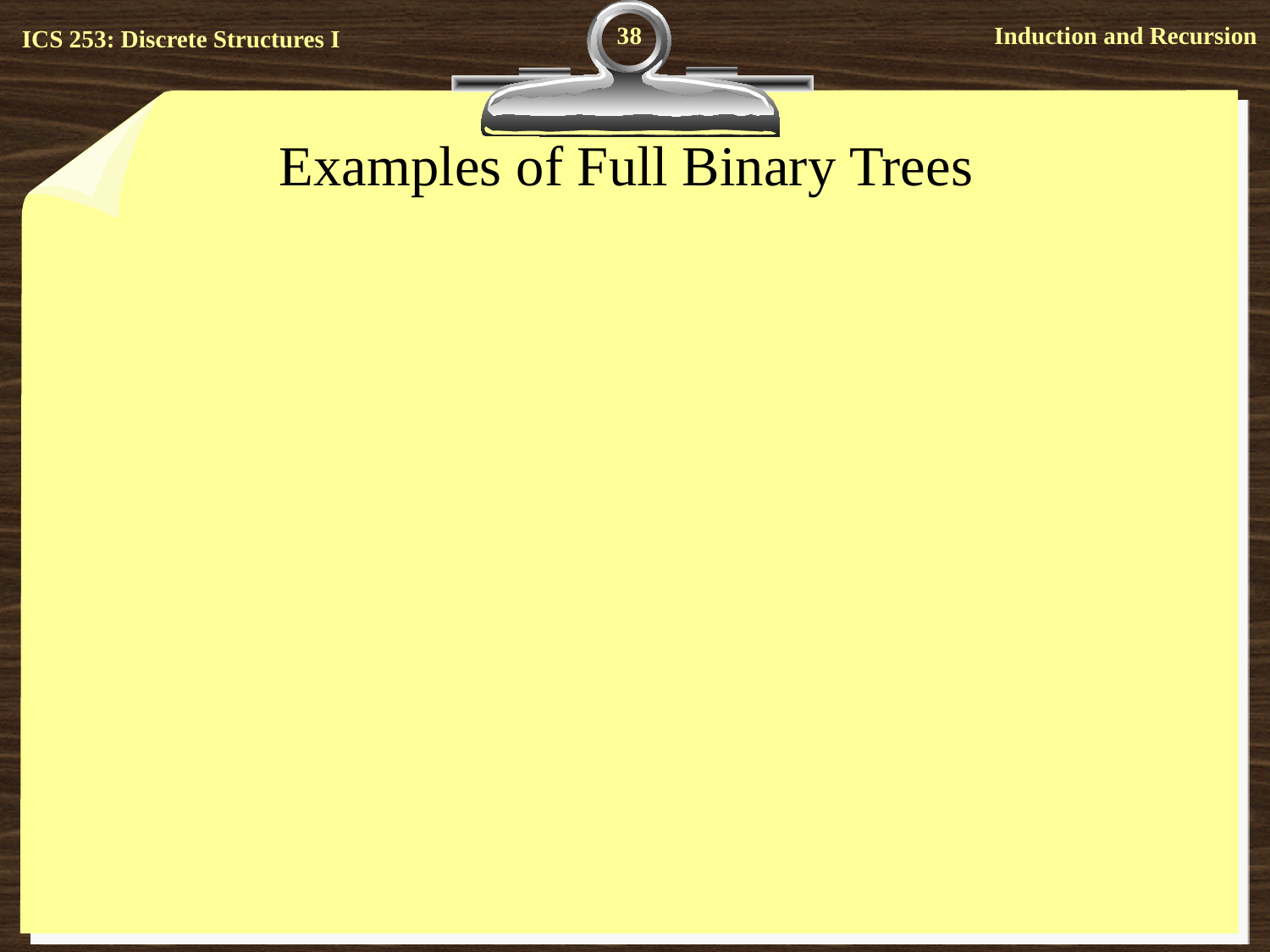

38
# Examples of Full Binary Trees